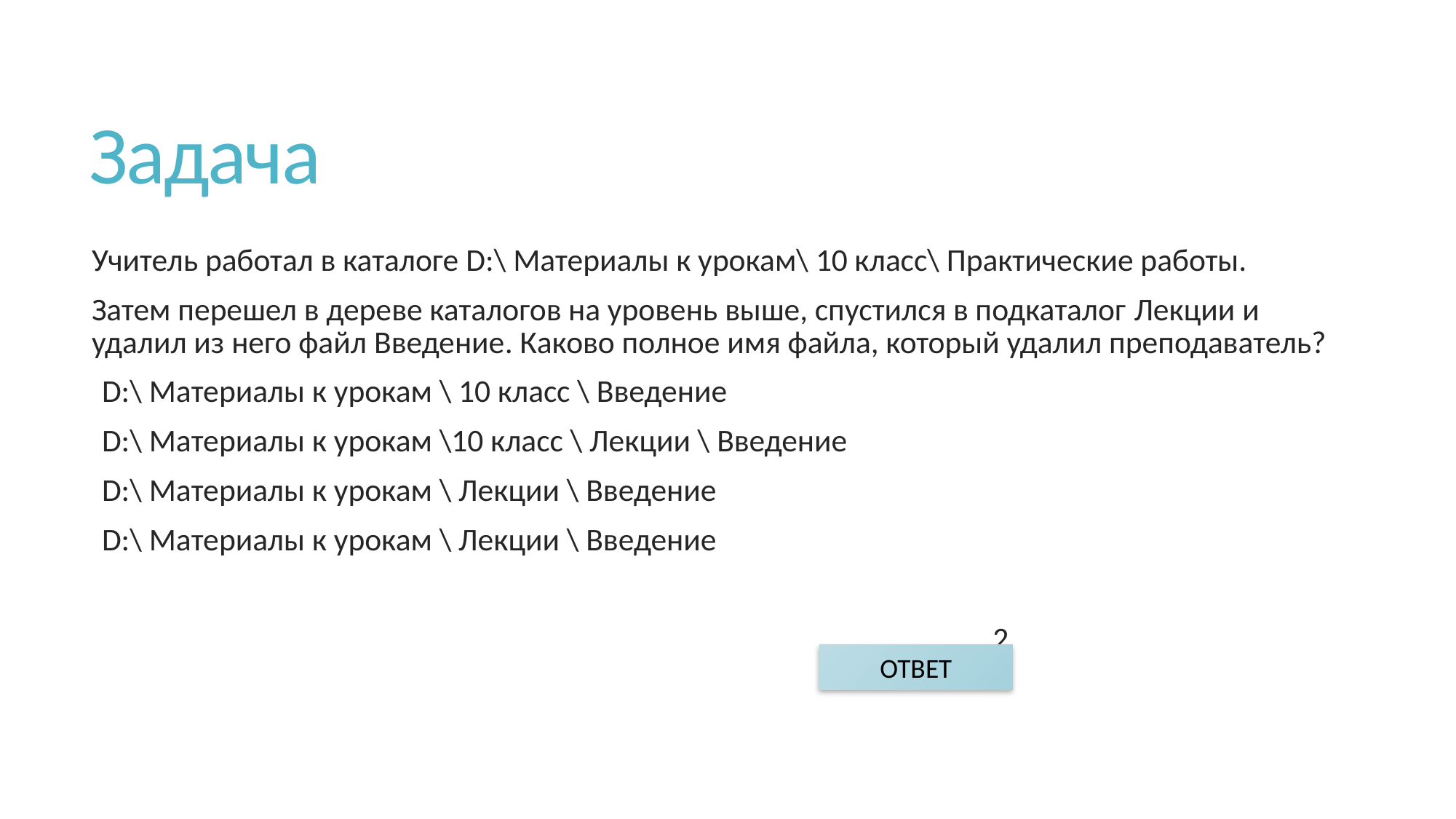

# Задача
Учитель работал в каталоге D:\ Материалы к урокам\ 10 класс\ Практические работы.
Затем перешел в дереве каталогов на уровень выше, спустился в подкаталог Лекции и удалил из него файл Введение. Каково полное имя файла, который удалил преподаватель?
D:\ Материалы к урокам \ 10 класс \ Введение
D:\ Материалы к урокам \10 класс \ Лекции \ Введение
D:\ Материалы к урокам \ Лекции \ Введение
D:\ Материалы к урокам \ Лекции \ Введение

                                                                                                                               2
ОТВЕТ